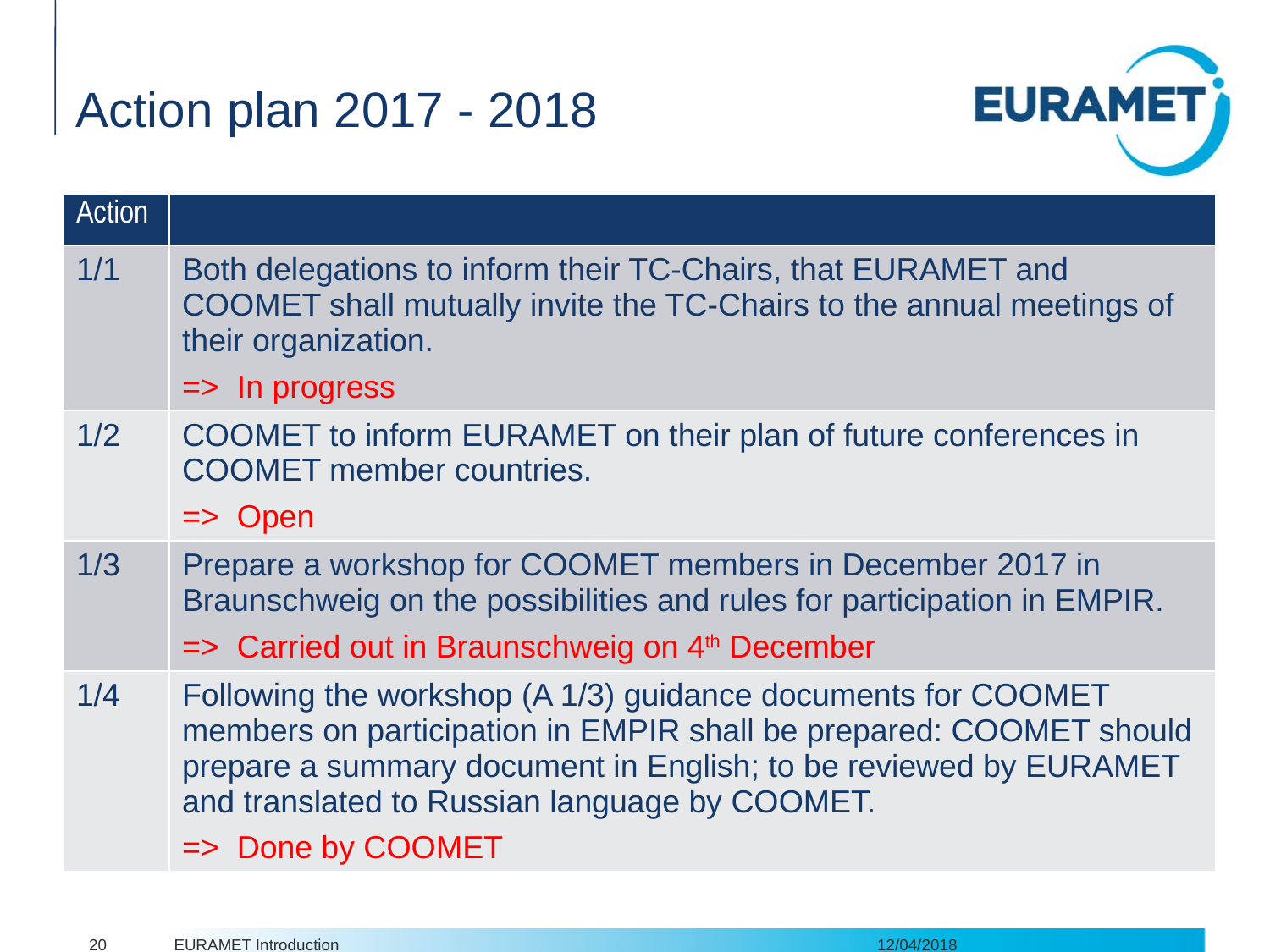

# Action plan 2017 - 2018
| Action |  |
| --- | --- |
| 1/1 | Both delegations to inform their TC-Chairs, that EURAMET and COOMET shall mutually invite the TC-Chairs to the annual meetings of their organization. => In progress |
| 1/2 | COOMET to inform EURAMET on their plan of future conferences in COOMET member countries. => Open |
| 1/3 | Prepare a workshop for COOMET members in December 2017 in Braunschweig on the possibilities and rules for participation in EMPIR. => Carried out in Braunschweig on 4th December |
| 1/4 | Following the workshop (A 1/3) guidance documents for COOMET members on participation in EMPIR shall be prepared: COOMET should prepare a summary document in English; to be reviewed by EURAMET and translated to Russian language by COOMET. => Done by COOMET |
20
EURAMET Introduction
12/04/2018